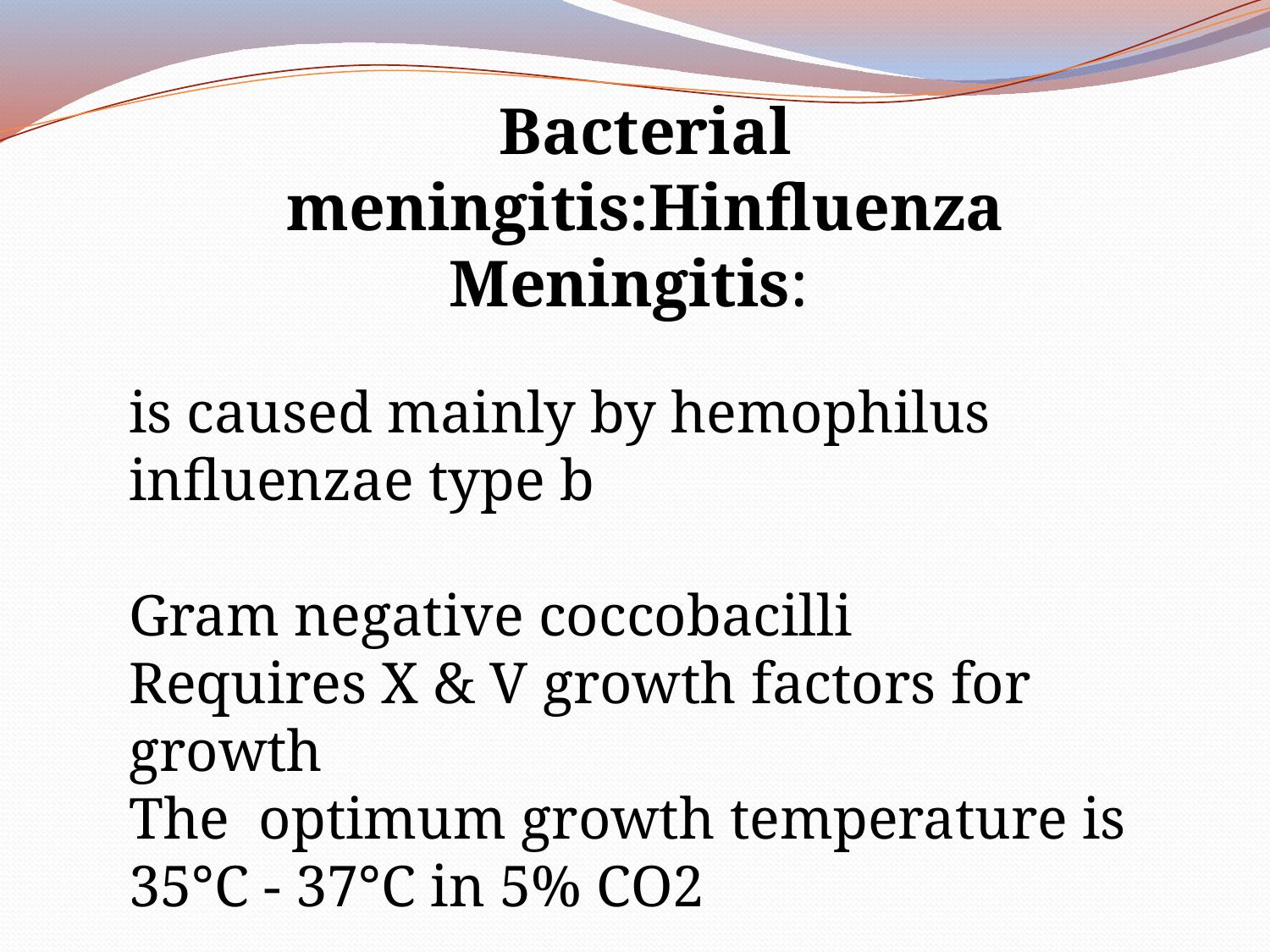

Bacterial meningitis:Hinfluenza Meningitis:
is caused mainly by hemophilus influenzae type b

Gram negative coccobacilli
Requires X & V growth factors for growth
The  optimum growth temperature is 35°C - 37°C in 5% CO2